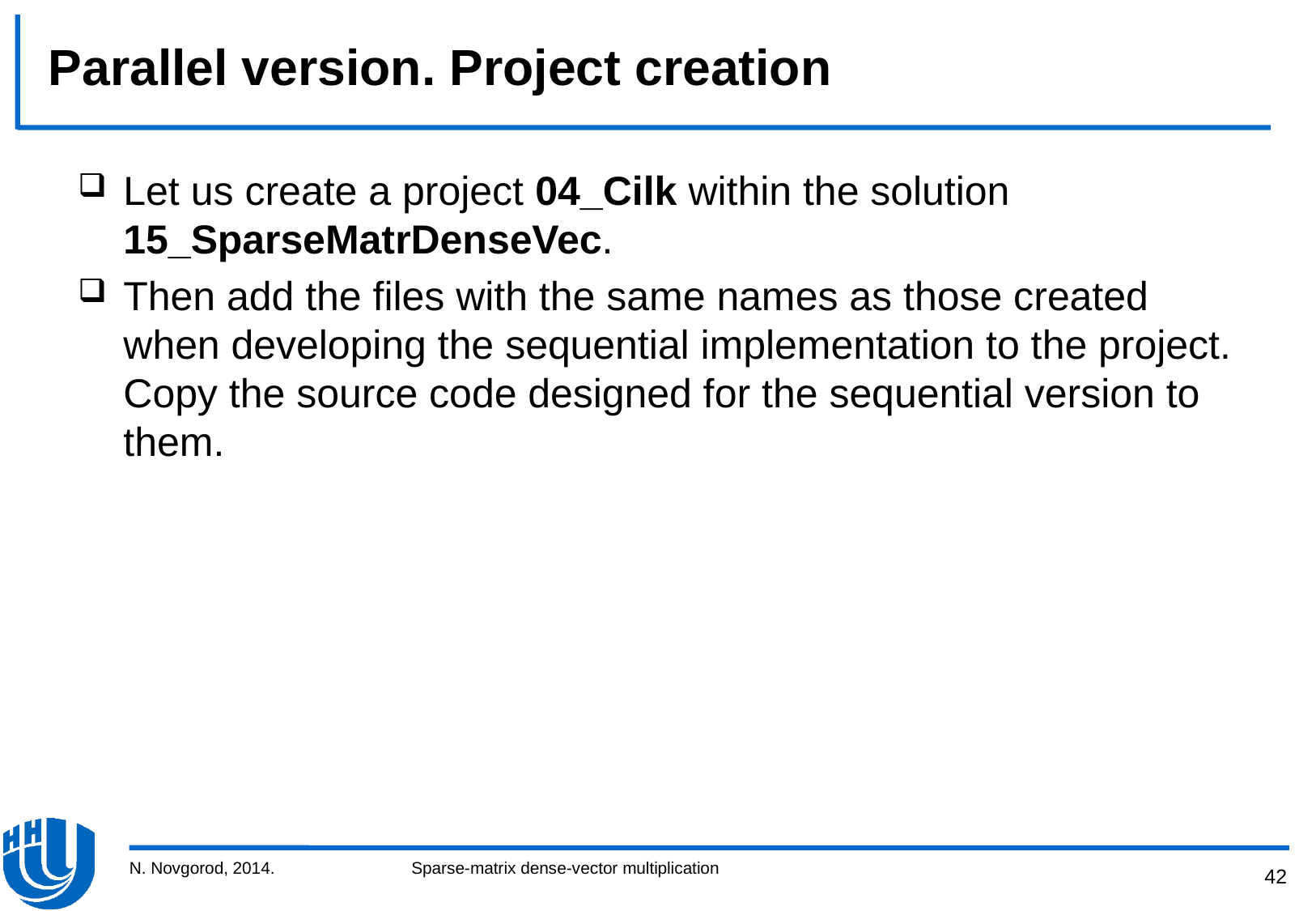

# Parallel version. Project creation
Let us create a project 04_Cilk within the solution 15_SparseMatrDenseVec.
Then add the files with the same names as those created when developing the sequential implementation to the project. Copy the source code designed for the sequential version to them.
N. Novgorod, 2014.
Sparse-matrix dense-vector multiplication